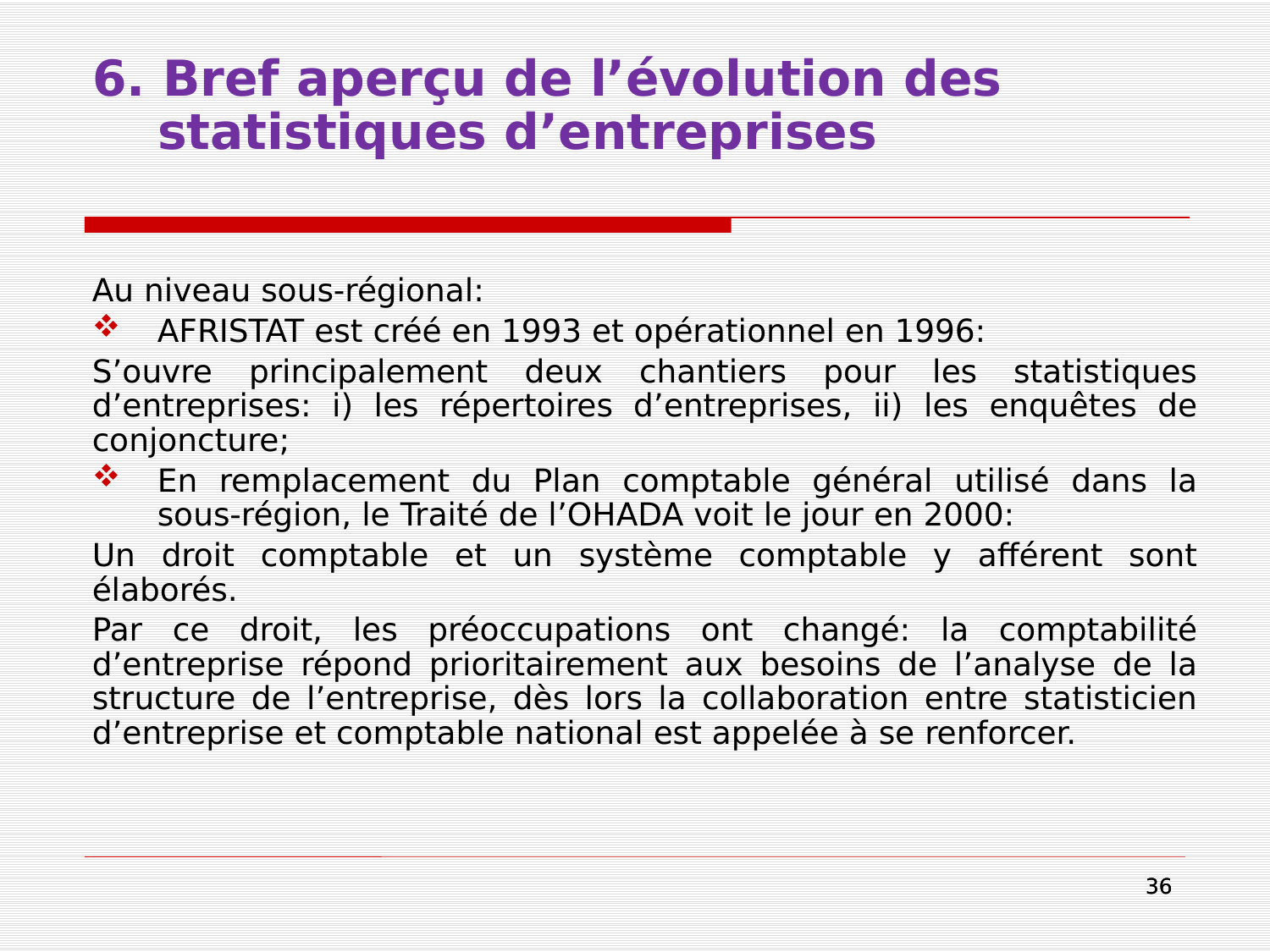

# 6. Bref aperçu de l’évolution des statistiques d’entreprises
Au niveau sous-régional:
AFRISTAT est créé en 1993 et opérationnel en 1996:
S’ouvre principalement deux chantiers pour les statistiques d’entreprises: i) les répertoires d’entreprises, ii) les enquêtes de conjoncture;
En remplacement du Plan comptable général utilisé dans la sous-région, le Traité de l’OHADA voit le jour en 2000:
Un droit comptable et un système comptable y afférent sont élaborés.
Par ce droit, les préoccupations ont changé: la comptabilité d’entreprise répond prioritairement aux besoins de l’analyse de la structure de l’entreprise, dès lors la collaboration entre statisticien d’entreprise et comptable national est appelée à se renforcer.
 36
36